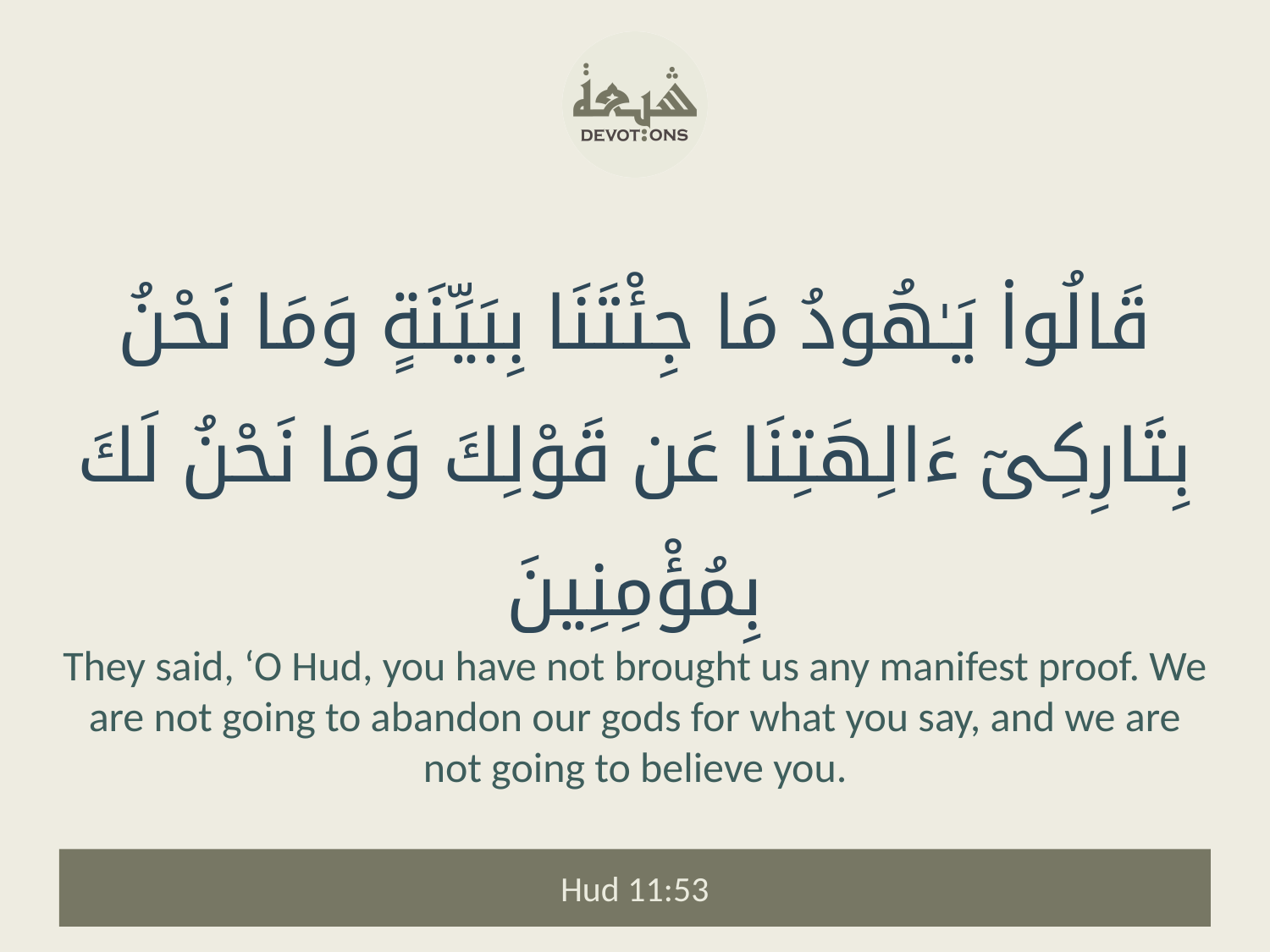

قَالُوا۟ يَـٰهُودُ مَا جِئْتَنَا بِبَيِّنَةٍ وَمَا نَحْنُ بِتَارِكِىٓ ءَالِهَتِنَا عَن قَوْلِكَ وَمَا نَحْنُ لَكَ بِمُؤْمِنِينَ
They said, ‘O Hud, you have not brought us any manifest proof. We are not going to abandon our gods for what you say, and we are not going to believe you.
Hud 11:53